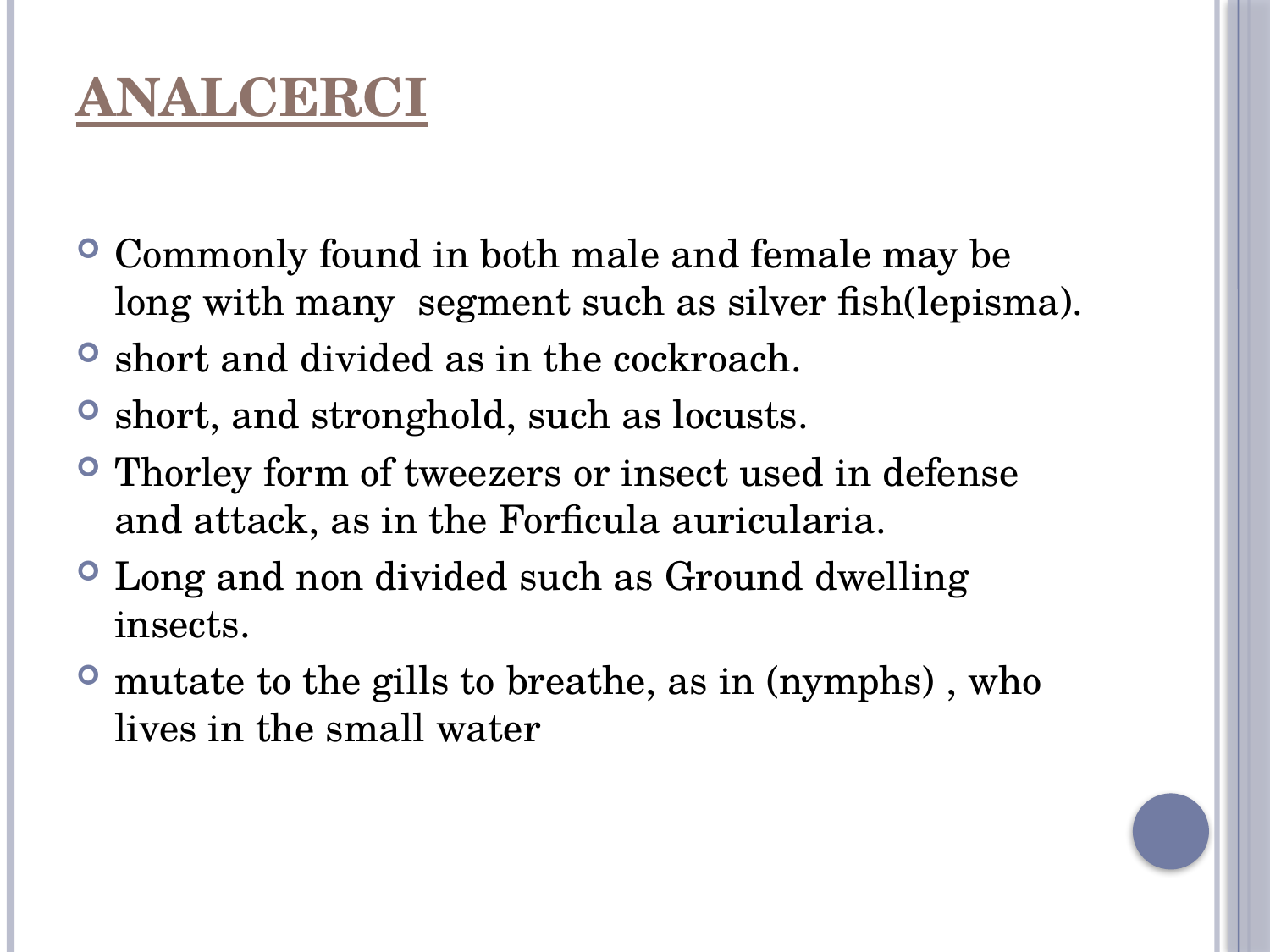

# Analcerci
Commonly found in both male and female may be long with many  segment such as silver fish(lepisma).
short and divided as in the cockroach.
short, and stronghold, such as locusts.
Thorley form of tweezers or insect used in defense and attack, as in the Forficula auricularia.
Long and non divided such as Ground dwelling insects.
mutate to the gills to breathe, as in (nymphs) , who lives in the small water